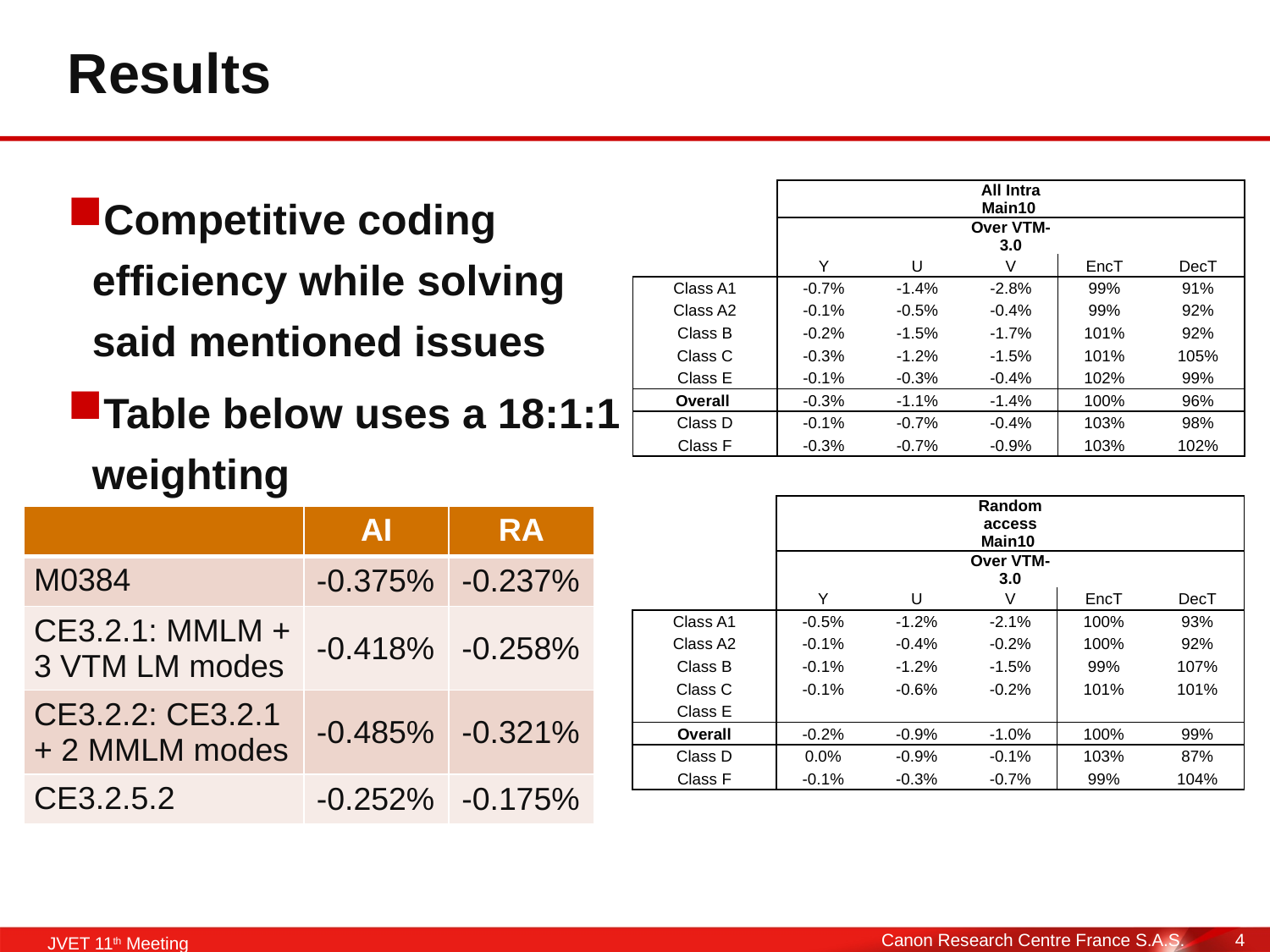

# Results
Competitive coding efficiency while solving said mentioned issues
Table below uses a 18:1:1 weighting
|  |  |  | All Intra Main10 |  |  |
| --- | --- | --- | --- | --- | --- |
|  |  |  | Over VTM-3.0 |  |  |
|  | Y | U | V | EncT | DecT |
| Class A1 | -0.7% | -1.4% | -2.8% | 99% | 91% |
| Class A2 | -0.1% | -0.5% | -0.4% | 99% | 92% |
| Class B | -0.2% | -1.5% | -1.7% | 101% | 92% |
| Class C | -0.3% | -1.2% | -1.5% | 101% | 105% |
| Class E | -0.1% | -0.3% | -0.4% | 102% | 99% |
| Overall | -0.3% | -1.1% | -1.4% | 100% | 96% |
| Class D | -0.1% | -0.7% | -0.4% | 103% | 98% |
| Class F | -0.3% | -0.7% | -0.9% | 103% | 102% |
|  |  |  | Random access Main10 |  |  |
| --- | --- | --- | --- | --- | --- |
|  |  |  | Over VTM-3.0 |  |  |
|  | Y | U | V | EncT | DecT |
| Class A1 | -0.5% | -1.2% | -2.1% | 100% | 93% |
| Class A2 | -0.1% | -0.4% | -0.2% | 100% | 92% |
| Class B | -0.1% | -1.2% | -1.5% | 99% | 107% |
| Class C | -0.1% | -0.6% | -0.2% | 101% | 101% |
| Class E |  |  |  |  |  |
| Overall | -0.2% | -0.9% | -1.0% | 100% | 99% |
| Class D | 0.0% | -0.9% | -0.1% | 103% | 87% |
| Class F | -0.1% | -0.3% | -0.7% | 99% | 104% |
|  | AI | RA |
| --- | --- | --- |
| M0384 | -0.375% | -0.237% |
| CE3.2.1: MMLM + 3 VTM LM modes | -0.418% | -0.258% |
| CE3.2.2: CE3.2.1 + 2 MMLM modes | -0.485% | -0.321% |
| CE3.2.5.2 | -0.252% | -0.175% |
Canon Research Centre France S.A.S.
4